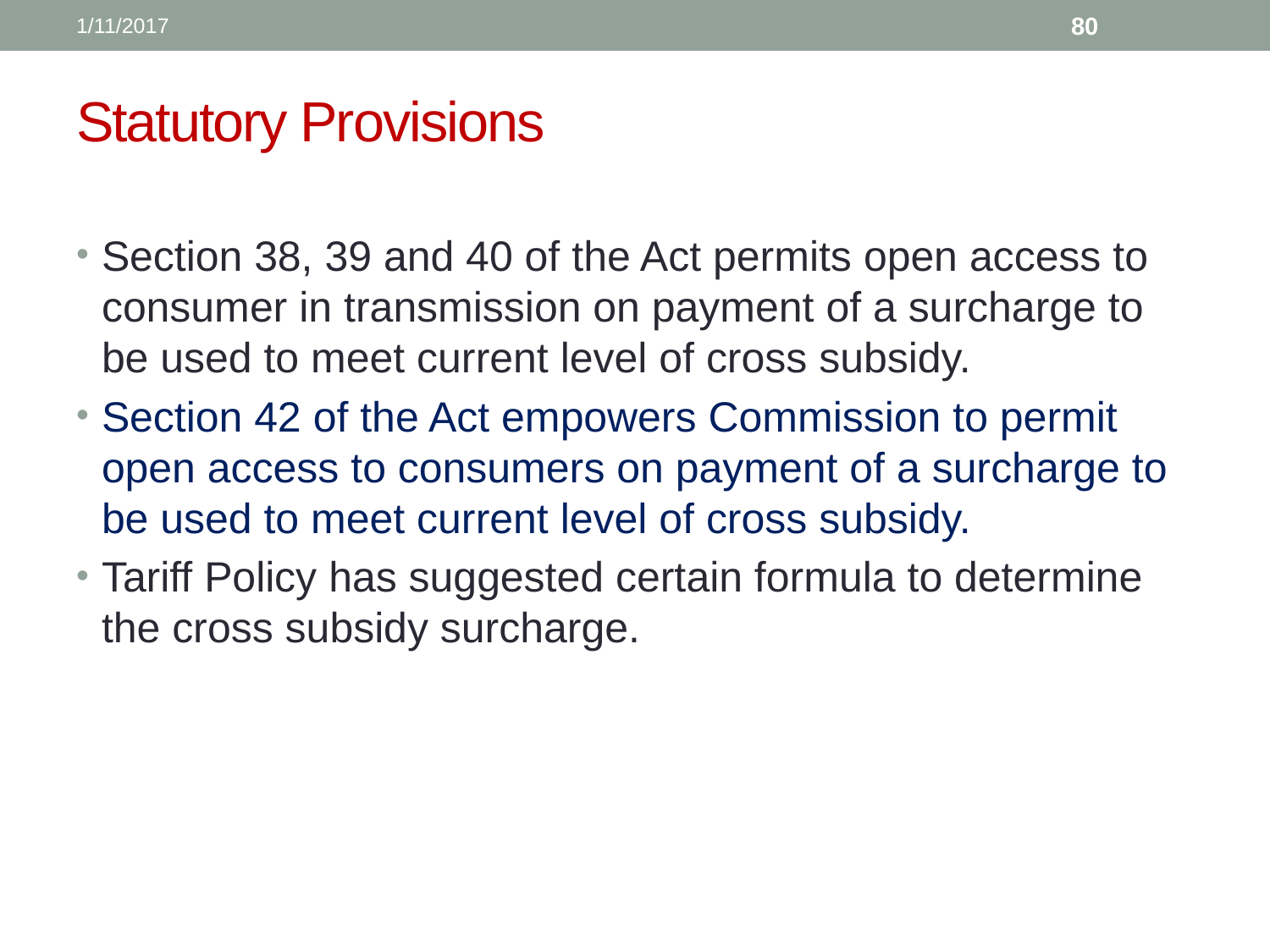

1/11/2017
80
# Statutory Provisions
Section 38, 39 and 40 of the Act permits open access to consumer in transmission on payment of a surcharge to be used to meet current level of cross subsidy.
Section 42 of the Act empowers Commission to permit open access to consumers on payment of a surcharge to be used to meet current level of cross subsidy.
Tariff Policy has suggested certain formula to determine the cross subsidy surcharge.